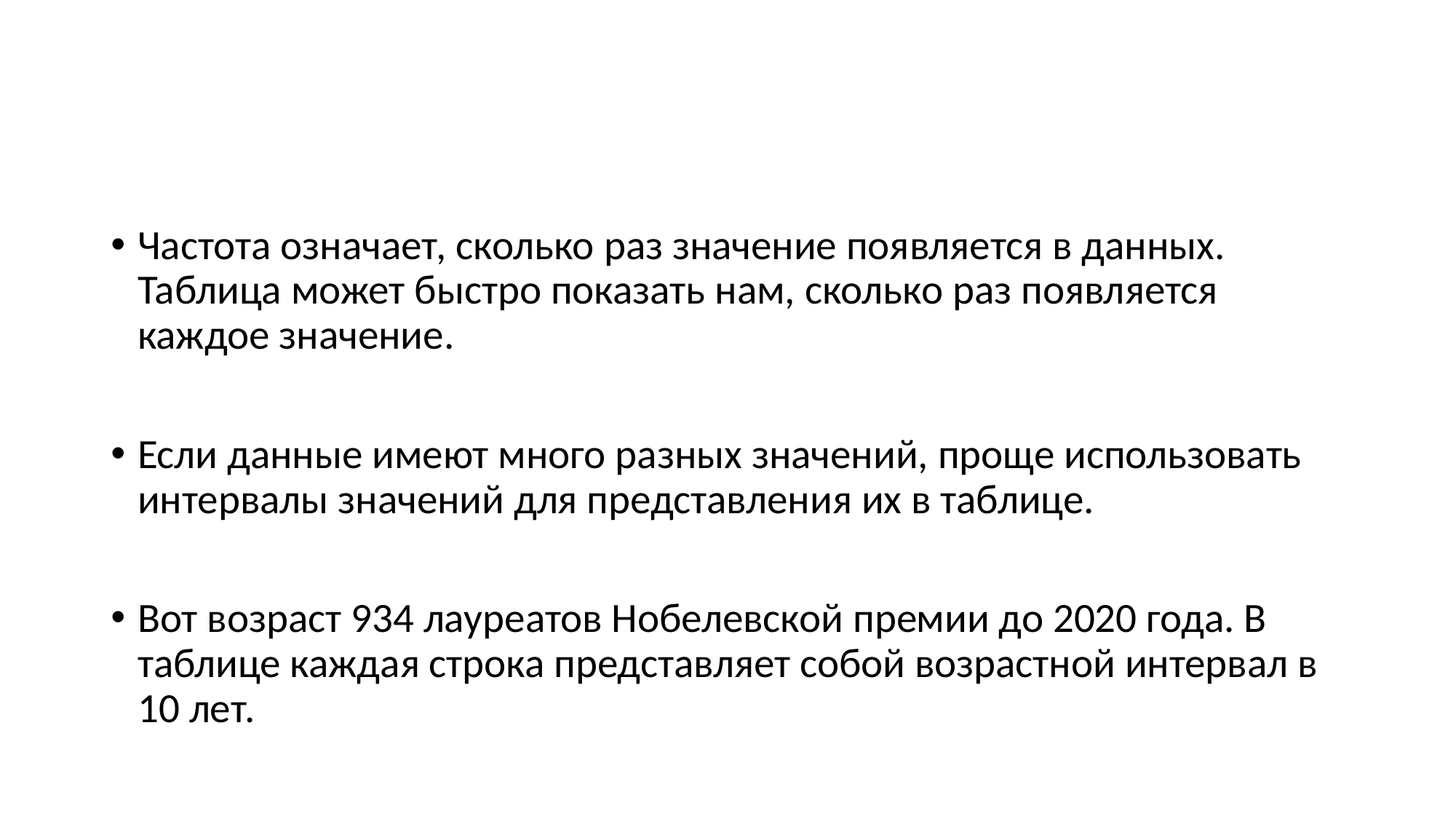

#
Частота означает, сколько раз значение появляется в данных. Таблица может быстро показать нам, сколько раз появляется каждое значение.

Если данные имеют много разных значений, проще использовать интервалы значений для представления их в таблице.

Вот возраст 934 лауреатов Нобелевской премии до 2020 года. В таблице каждая строка представляет собой возрастной интервал в 10 лет.